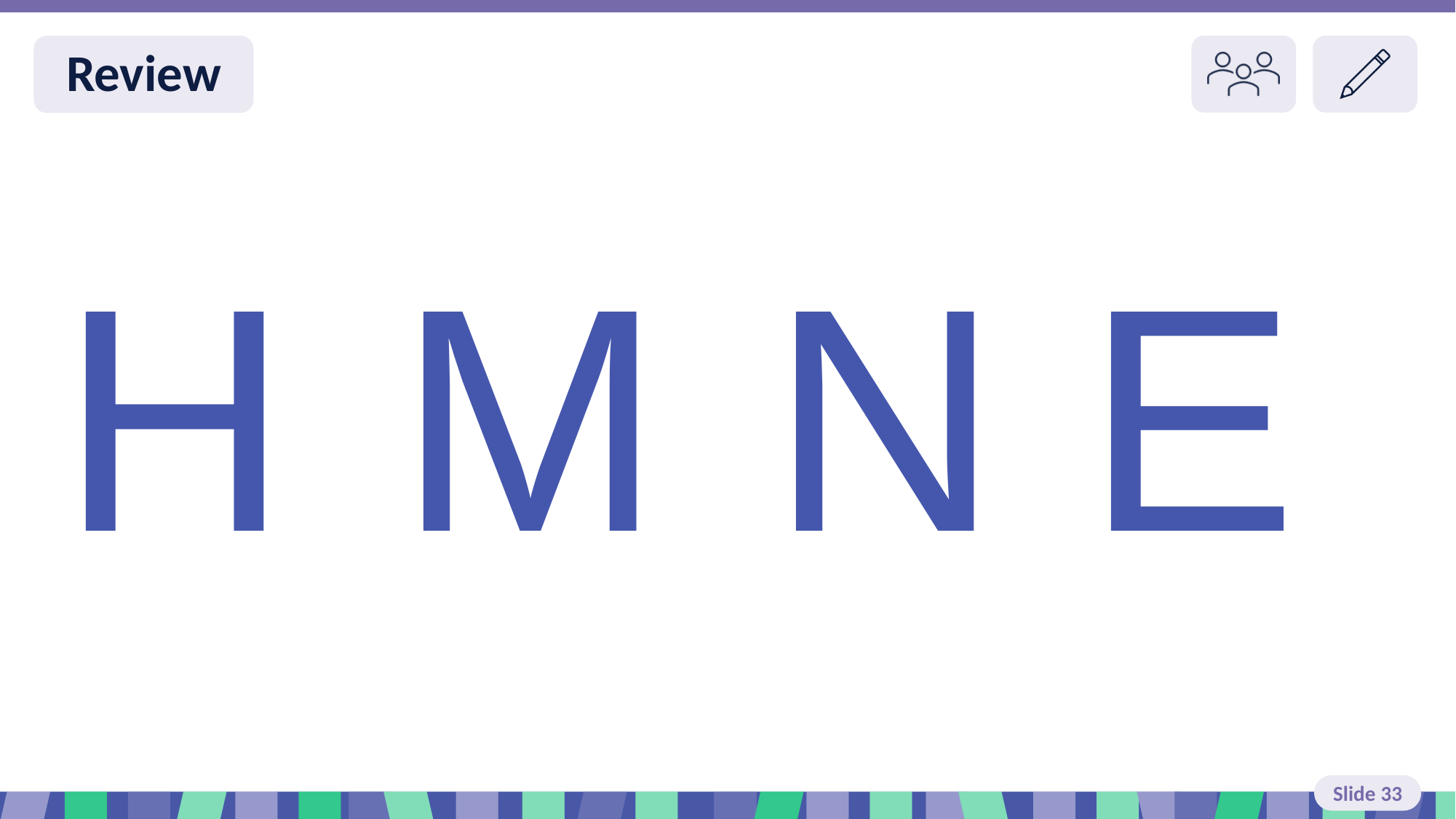

# Slide 33 Review
M
E
H
N